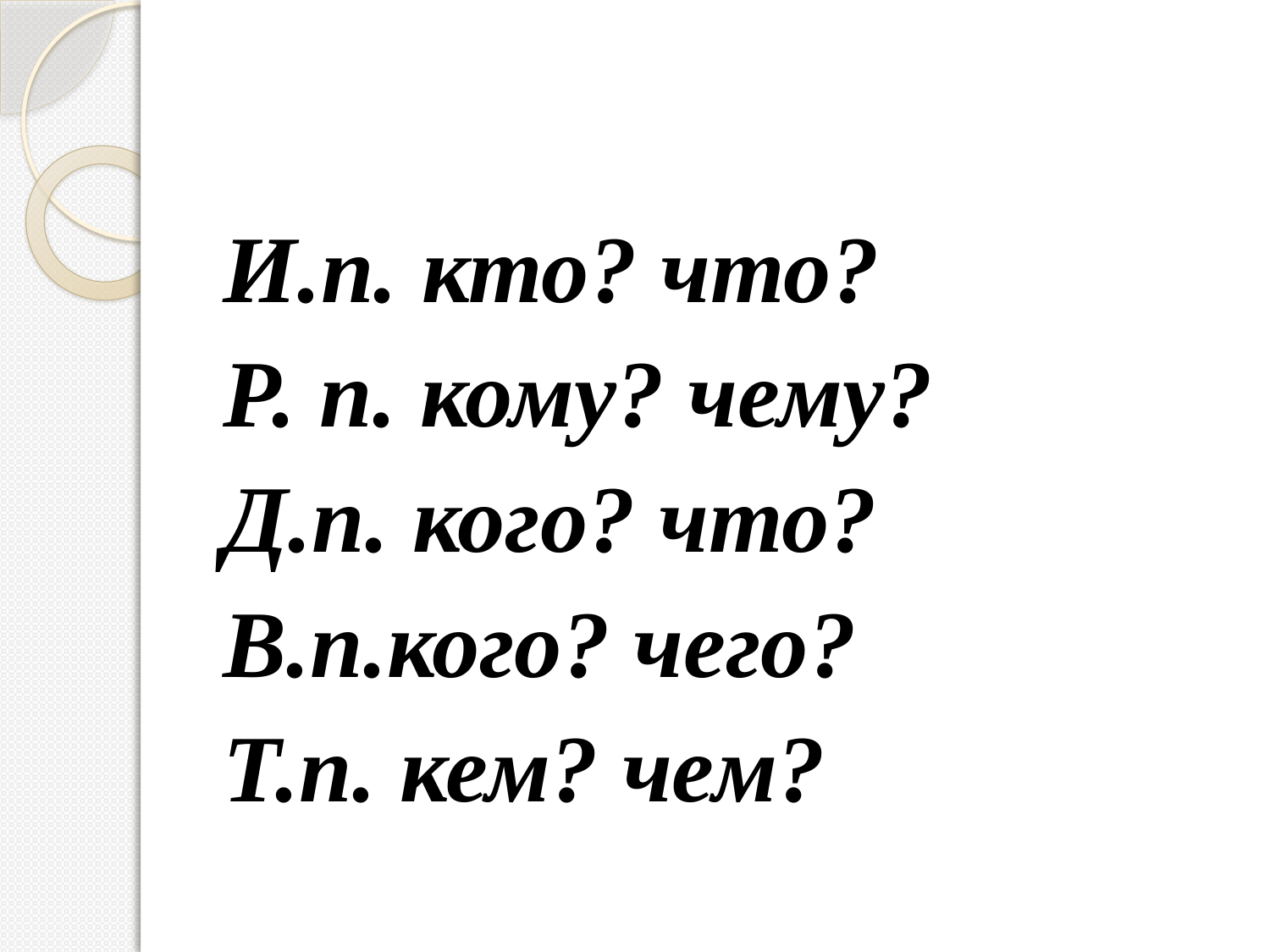

И.п. кто? что?
Р. п. кому? чему?
Д.п. кого? что?
В.п.кого? чего?
Т.п. кем? чем?